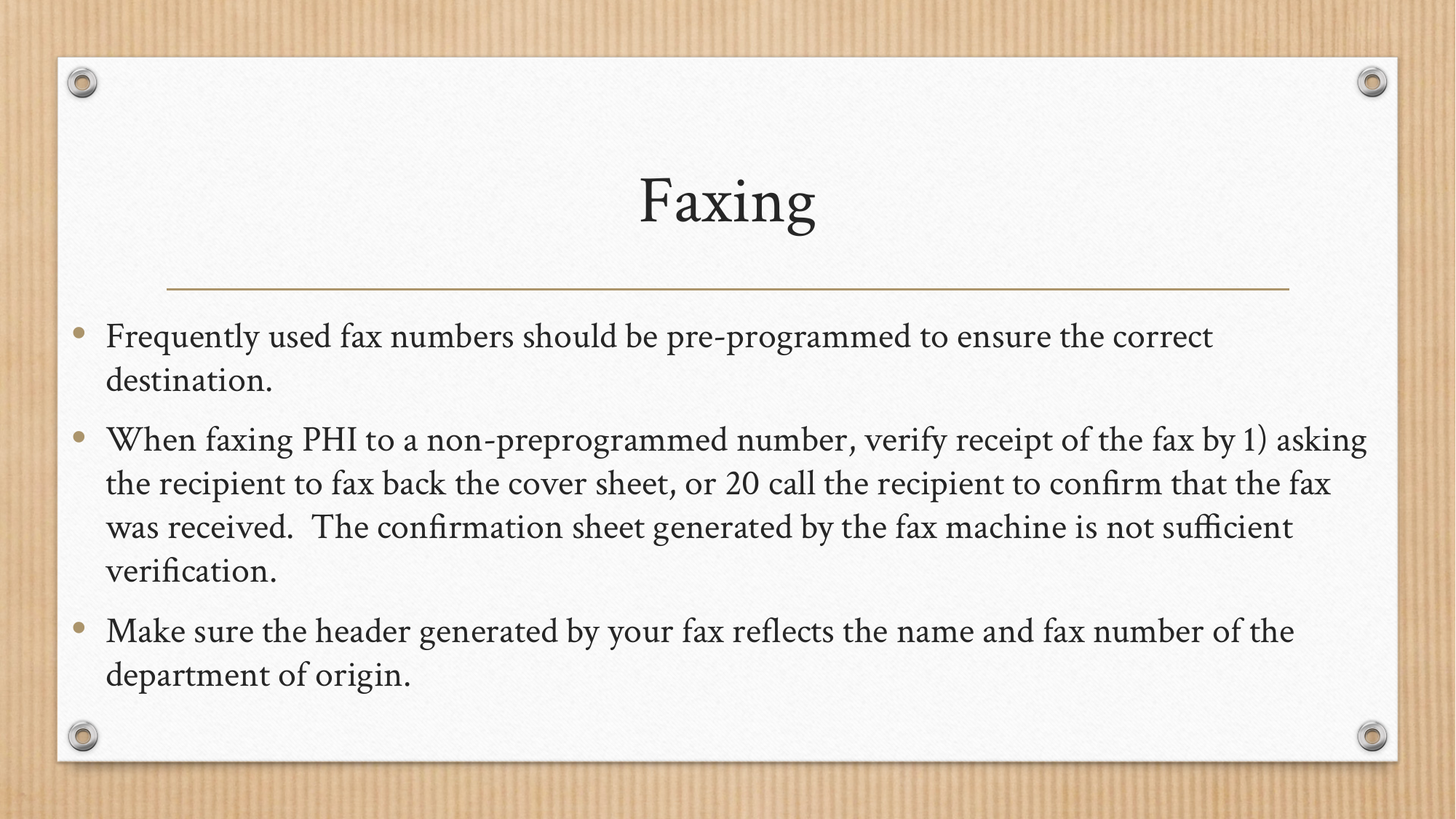

# Faxing
Frequently used fax numbers should be pre-programmed to ensure the correct destination.
When faxing PHI to a non-preprogrammed number, verify receipt of the fax by 1) asking the recipient to fax back the cover sheet, or 20 call the recipient to confirm that the fax was received.  The confirmation sheet generated by the fax machine is not sufficient verification.
Make sure the header generated by your fax reflects the name and fax number of the department of origin.